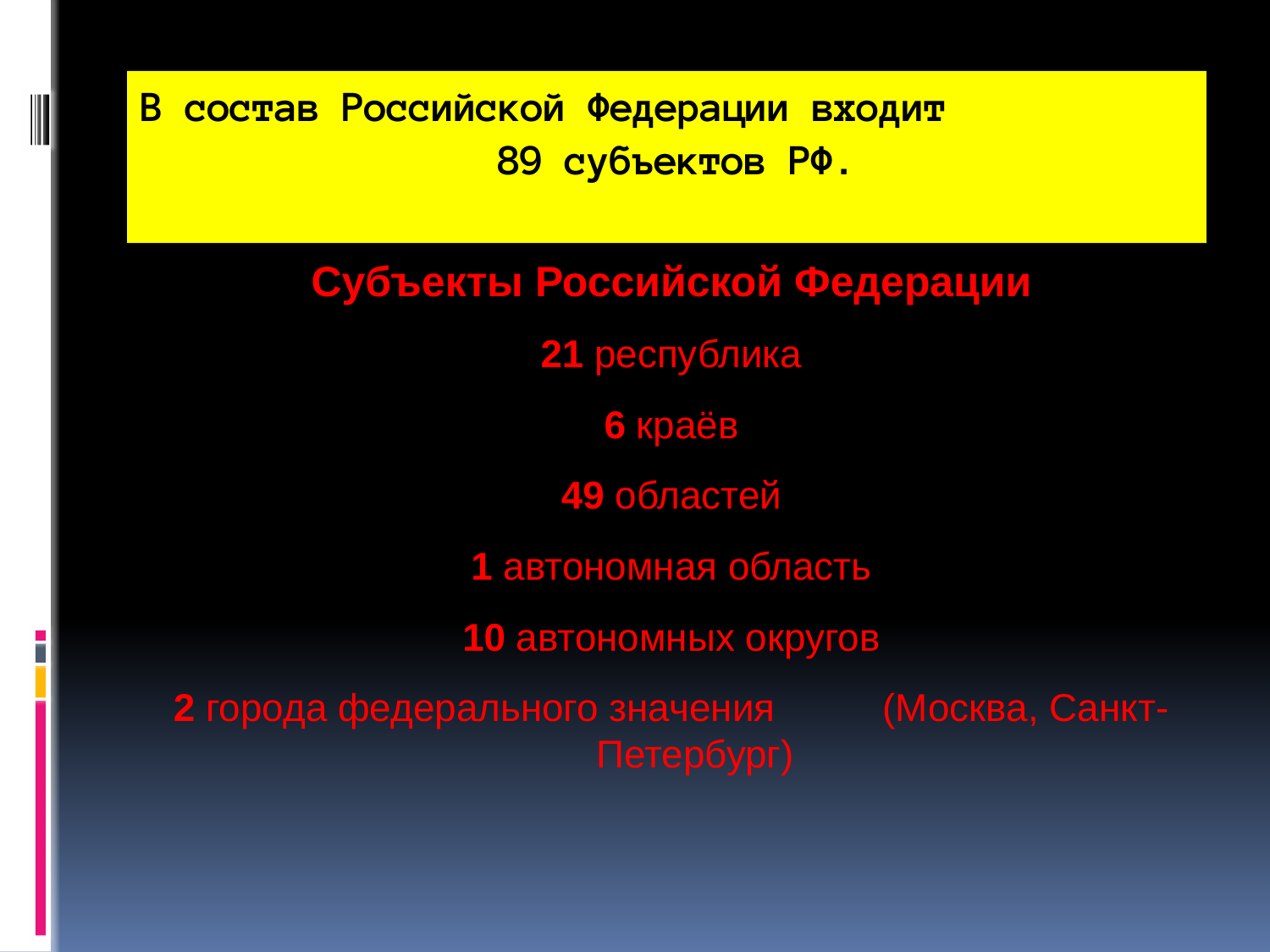

# В состав Российской Федерации входит             89 субъектов РФ.
Субъекты Российской Федерации
21 республика
6 краёв
49 областей
1 автономная область
10 автономных округов
2 города федерального значения          (Москва, Санкт-Петербург)